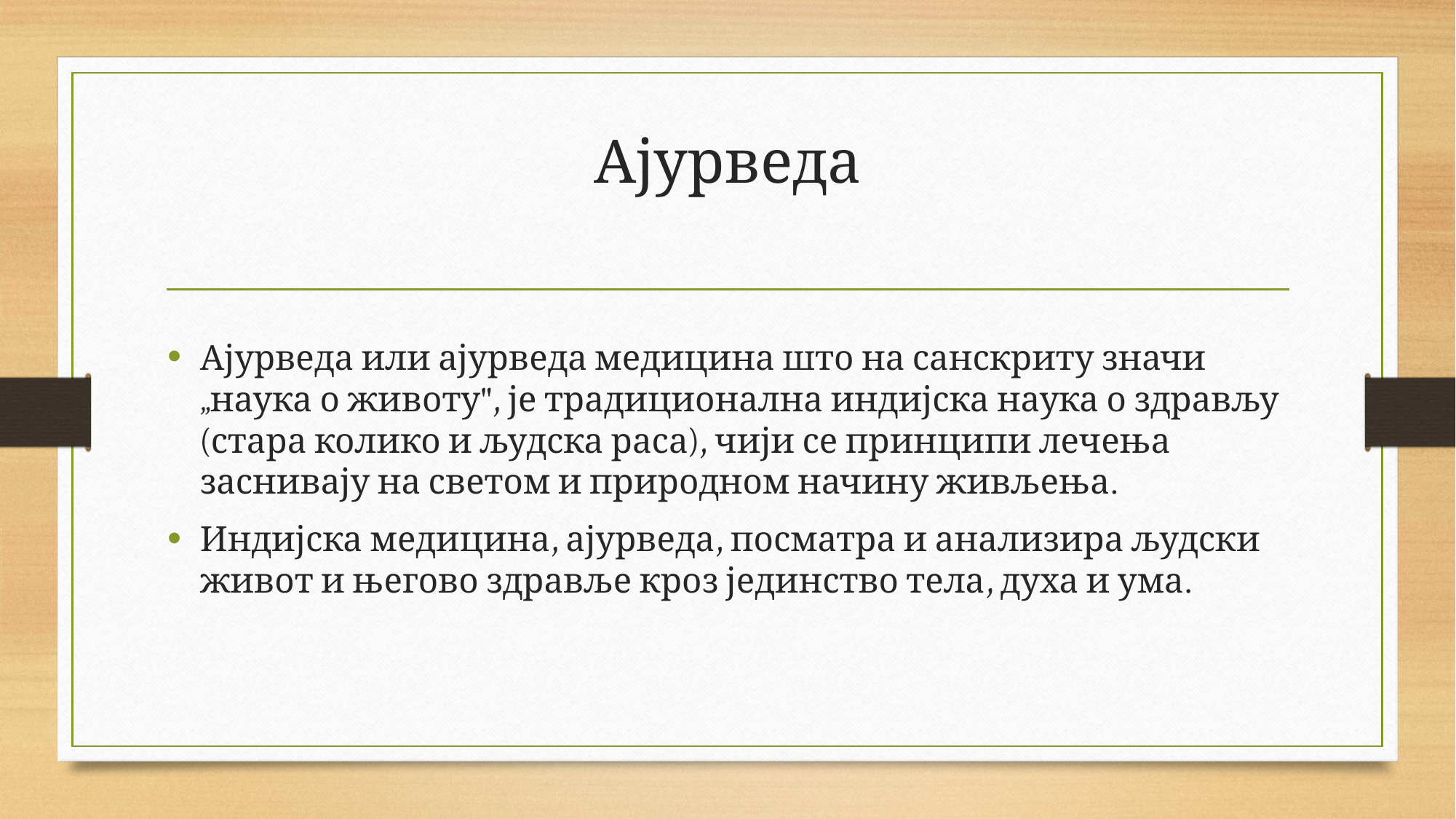

# Ајурведа

Ајурведа или ајурведа медицина што на санскриту значи „наука о животу", је традиционална индијска наука о здрављу (стара колико и људска раса), чији се принципи лечења заснивају на светом и природном начину живљења.
Индијска медицина, ајурведа, посматра и анализира људски живот и његово здравље кроз јединство тела, духа и ума.